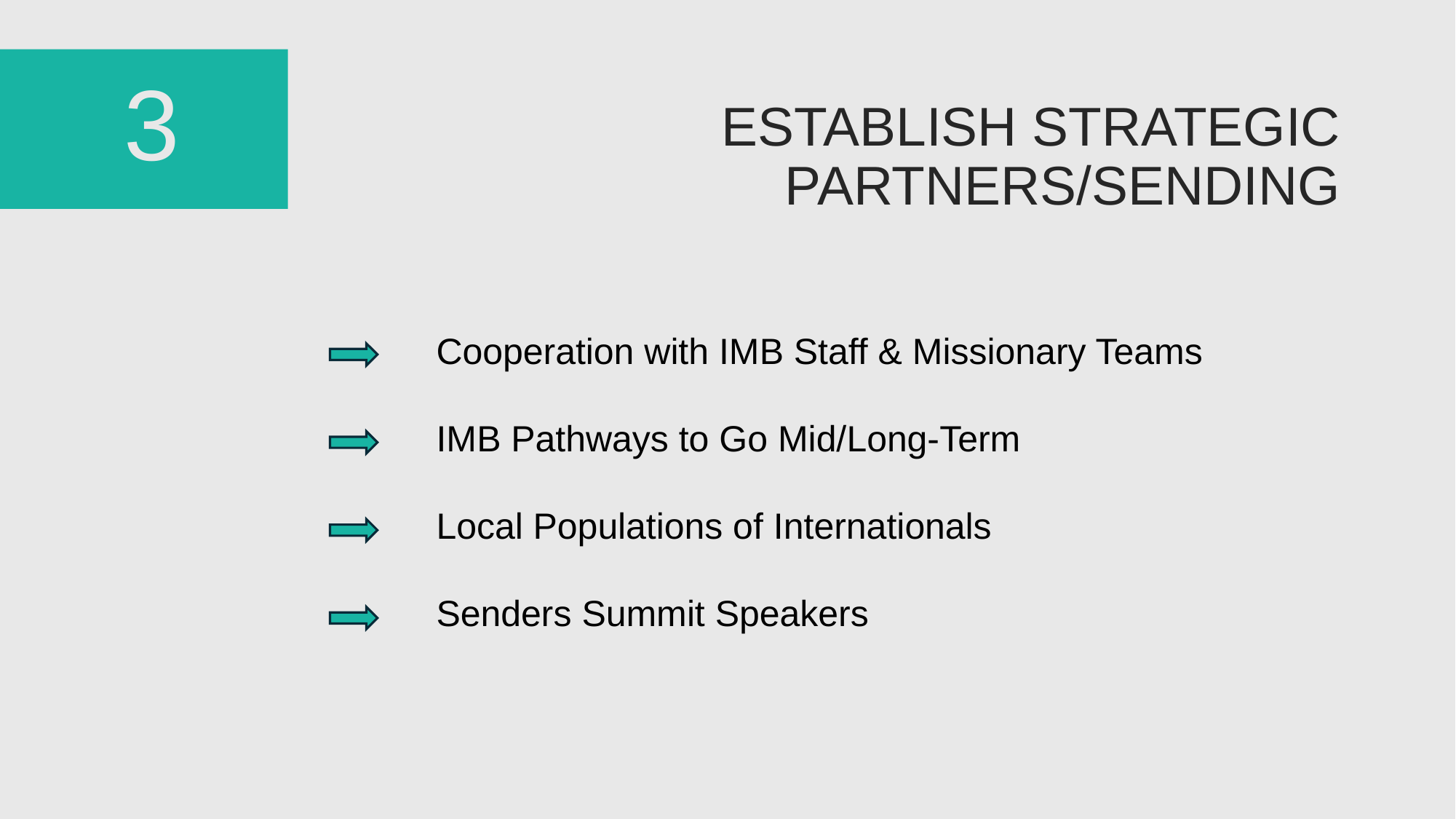

3
ESTABLISH STRATEGIC PARTNERS/SENDING
Cooperation with IMB Staff & Missionary Teams

IMB Pathways to Go Mid/Long-Term

Local Populations of Internationals

Senders Summit Speakers